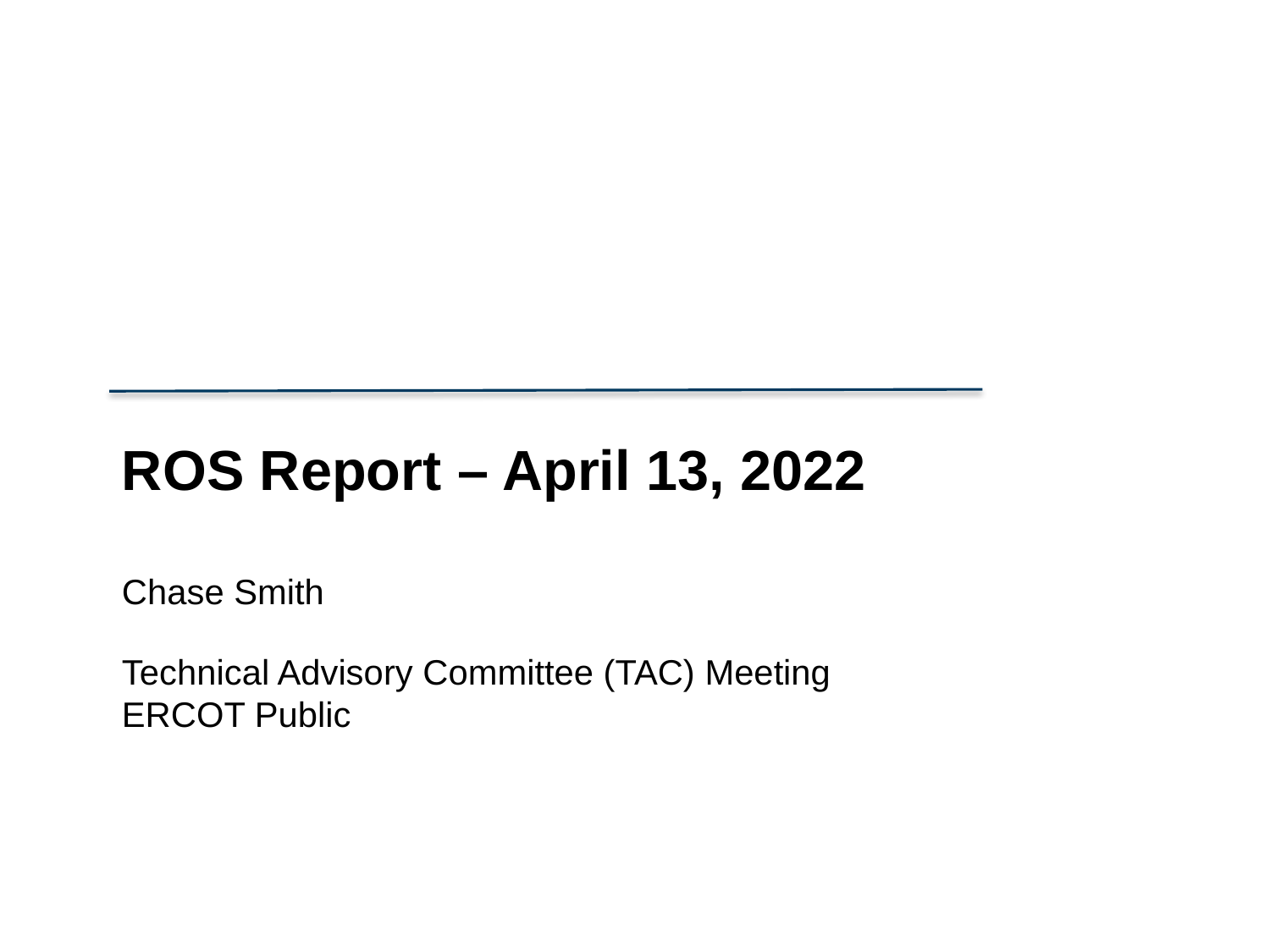

ROS Report – April 13, 2022

Chase Smith

Technical Advisory Committee (TAC) Meeting
ERCOT Public